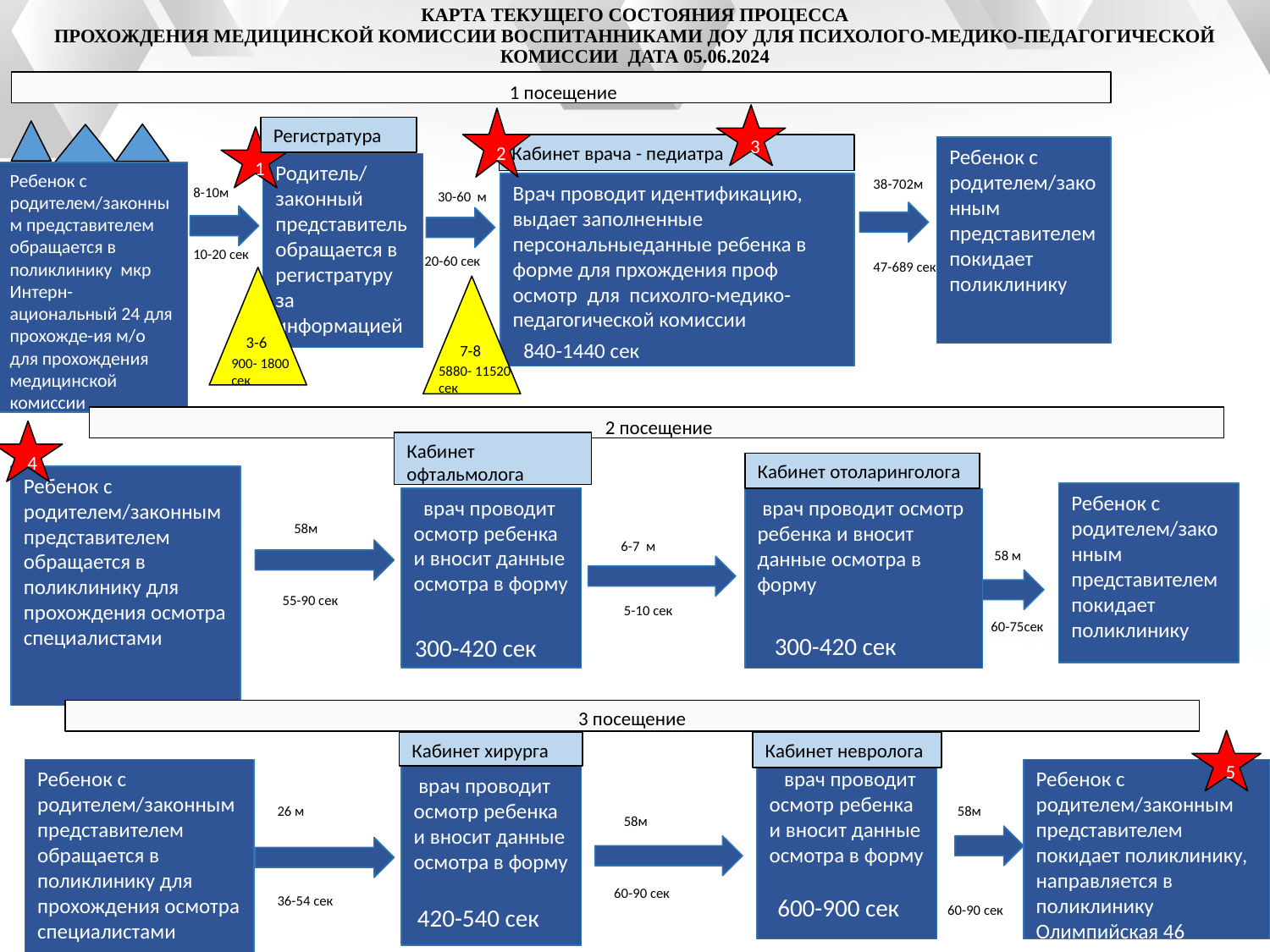

# КАРТА ТЕКУЩЕГО СОСТОЯНИЯ ПРОЦЕССА ПРОХОЖДЕНИЯ МЕДИЦИНСКОЙ КОМИССИИ ВОСПИТАННИКАМИ ДОУ ДЛЯ ПСИХОЛОГО-МЕДИКО-ПЕДАГОГИЧЕСКОЙ КОМИССИИ  ДАТА 05.06.2024
 1 посещение
3
2
Регистратура

1
Кабинет врача - педиатра
Ребенок с родителем/законным представителем покидает поликлинику
Родитель/законный представитель обращается в регистратуру за информацией
Ребенок с родителем/законным представителем обращается в поликлинику  мкр Интерн-ациональный 24 для прохожде-ия м/о для прохождения медицинской комиссии
38-702м
Врач проводит идентификацию,  выдает заполненные персональныеданные ребенка в форме для прхождения проф осмотр  для  психолго-медико-педагогической комиссии
8-10м
30-60  м

10-20 сек
20-60 сек
47-689 сек
3-6

7-8

840-1440 сек
900- 1800
сек
5880- 11520
сек
 2 посещение
4
Кабинет офтальмолога
Кабинет отоларинголога
Ребенок с родителем/законным представителем обращается в поликлинику для прохождения осмотра специалистами
Ребенок с родителем/законным представителем покидает поликлинику
  врач проводит осмотр ребенка и вносит данные осмотра в форму
 врач проводит осмотр ребенка и вносит данные осмотра в форму

58м
 6-7  м

58 м

55-90 сек
5-10 сек
60-75сек
300-420 сек
300-420 сек
3 посещение
5
Кабинет хирурга
Кабинет невролога
Ребенок с родителем/законным представителем обращается в поликлинику для прохождения осмотра специалистами
   врач проводит осмотр ребенка и вносит данные осмотра в форму
Ребенок с родителем/законным представителем покидает поликлинику, направляется в поликлинику Олимпийская 46
 врач проводит осмотр ребенка и вносит данные осмотра в форму
58м
26 м
58м

60-90 сек
36-54 сек
600-900 сек
60-90 сек
420-540 сек